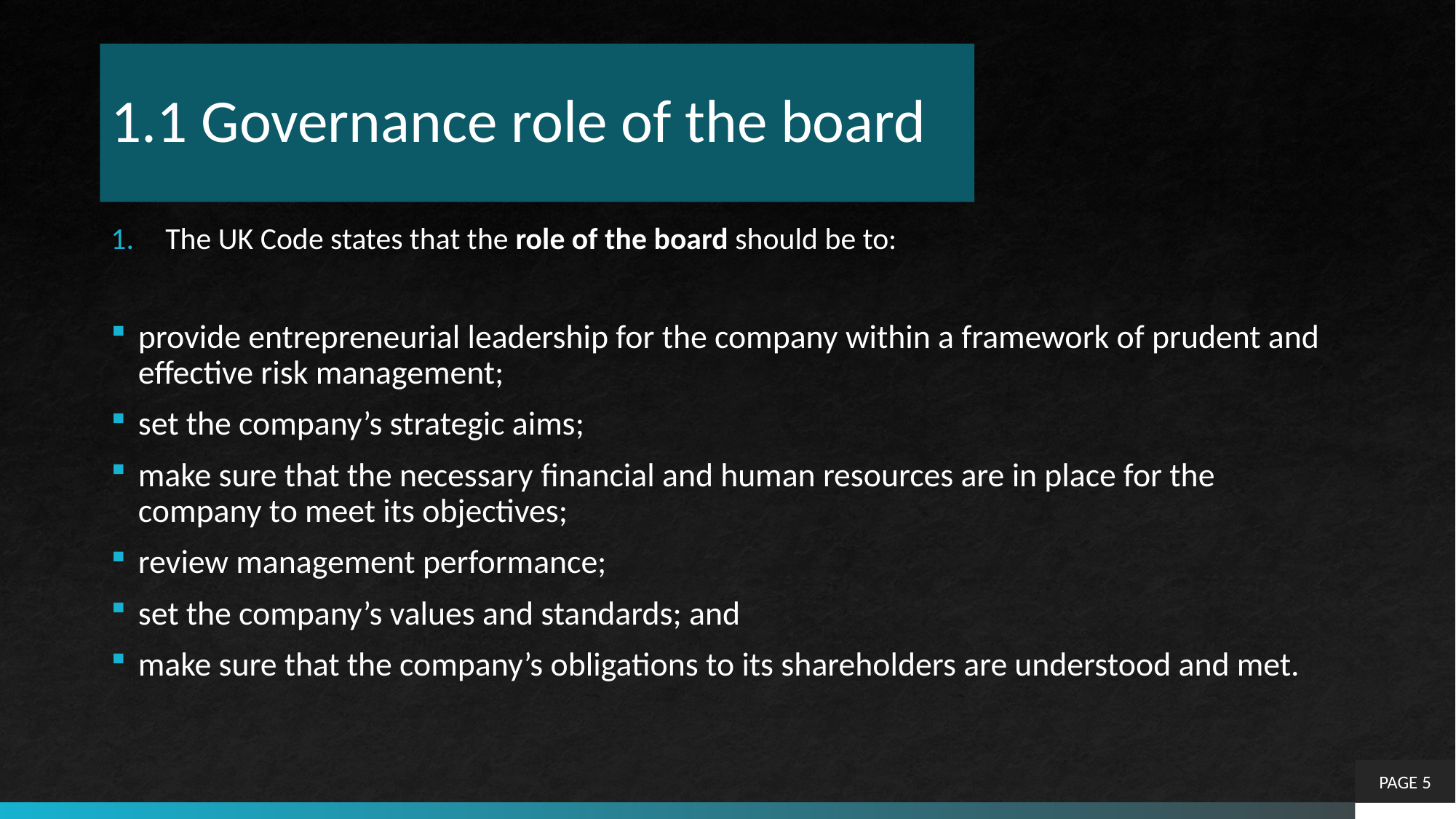

# 1.1 Governance role of the board
The UK Code states that the role of the board should be to:

provide entrepreneurial leadership for the company within a framework of prudent and effective risk management;
set the company’s strategic aims;
make sure that the necessary financial and human resources are in place for the company to meet its objectives;
review management performance;
set the company’s values and standards; and
make sure that the company’s obligations to its shareholders are understood and met.
PAGE 5